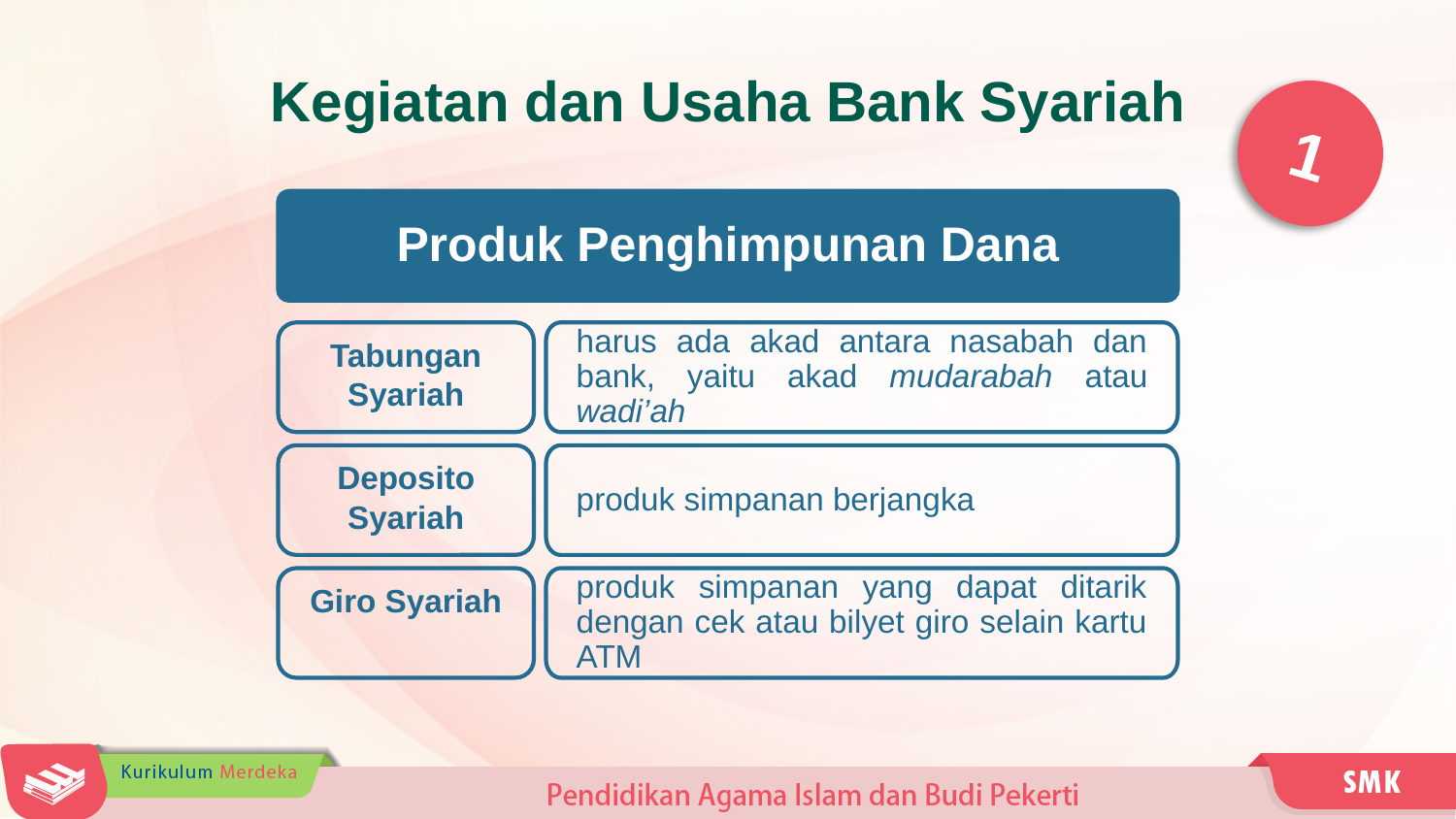

Kegiatan dan Usaha Bank Syariah
1
Produk Penghimpunan Dana
Tabungan Syariah
harus ada akad antara nasabah dan bank, yaitu akad mudarabah atau wadi’ah
Deposito Syariah
produk simpanan berjangka
Giro Syariah
produk simpanan yang dapat ditarik dengan cek atau bilyet giro selain kartu ATM